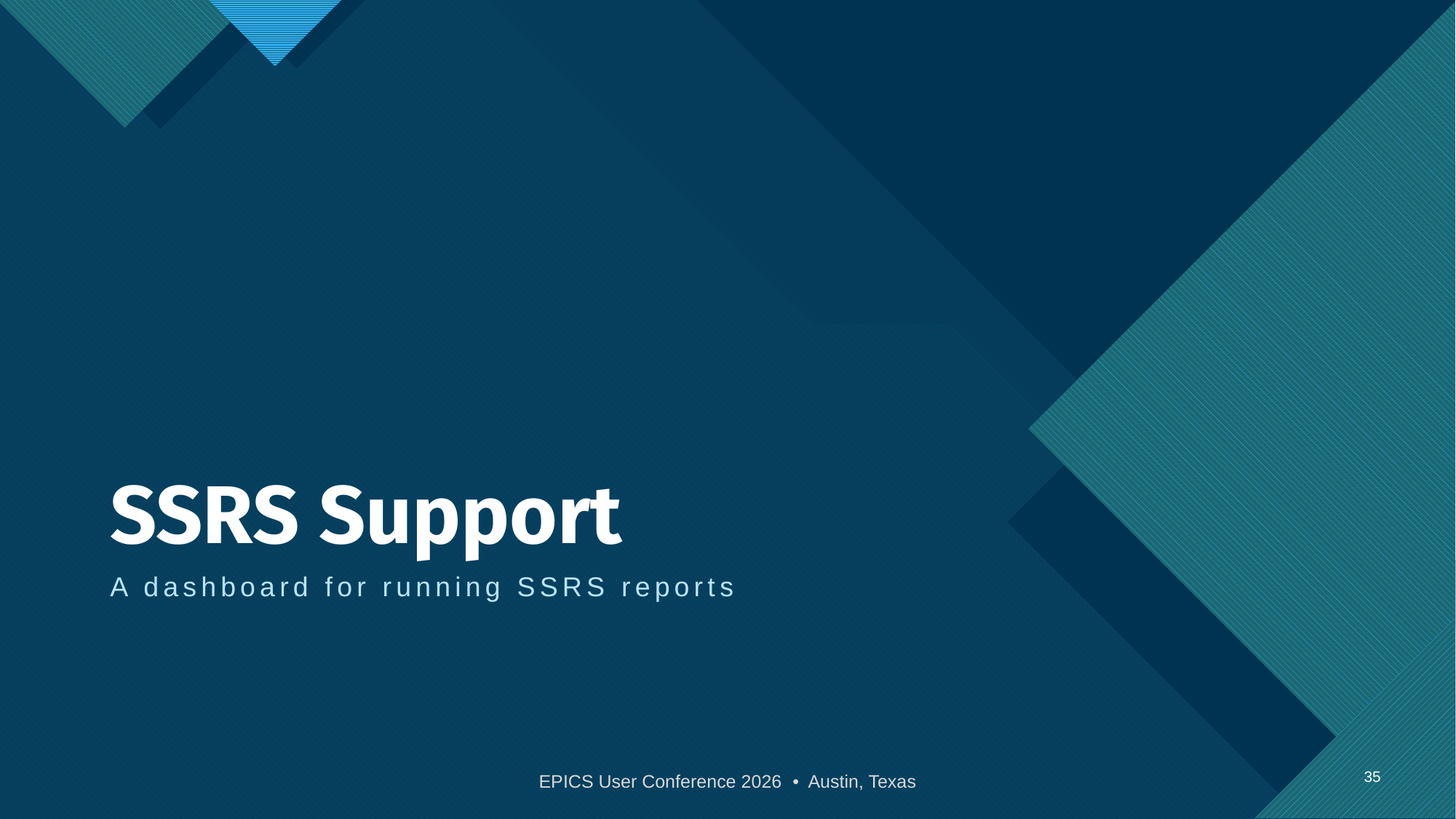

# SSRS Support
A dashboard for running SSRS reports
35
EPICS User Conference 2026  •  Austin, Texas